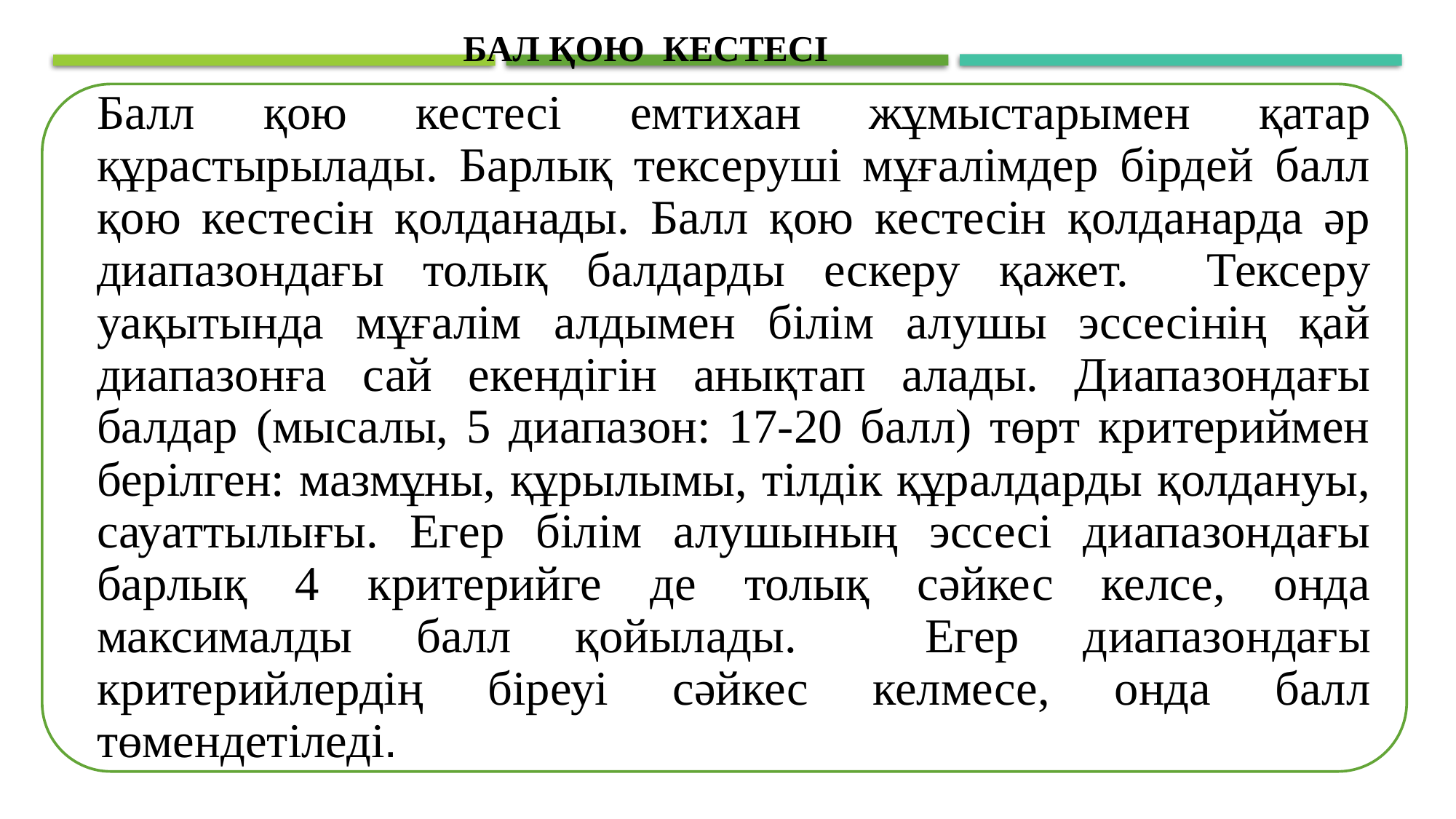

БАЛ ҚОЮ  КЕСТЕСІ
Балл қою кестесі емтихан жұмыстарымен қатар құрастырылады. Барлық тексеруші мұғалімдер бірдей балл қою кестесін қолданады. Балл қою кестесін қолданарда әр диапазондағы толық балдарды ескеру қажет.  Тексеру уақытында мұғалім алдымен білім алушы эссесінің қай диапазонға сай екендігін анықтап алады. Диапазондағы балдар (мысалы, 5 диапазон: 17-20 балл) төрт критериймен берілген: мазмұны, құрылымы, тілдік құралдарды қолдануы, сауаттылығы. Егер білім алушының эссесі диапазондағы барлық 4 критерийге де толық сәйкес келсе, онда максималды балл қойылады.  Егер диапазондағы критерийлердің біреуі сәйкес келмесе, онда балл төмендетіледі.
6